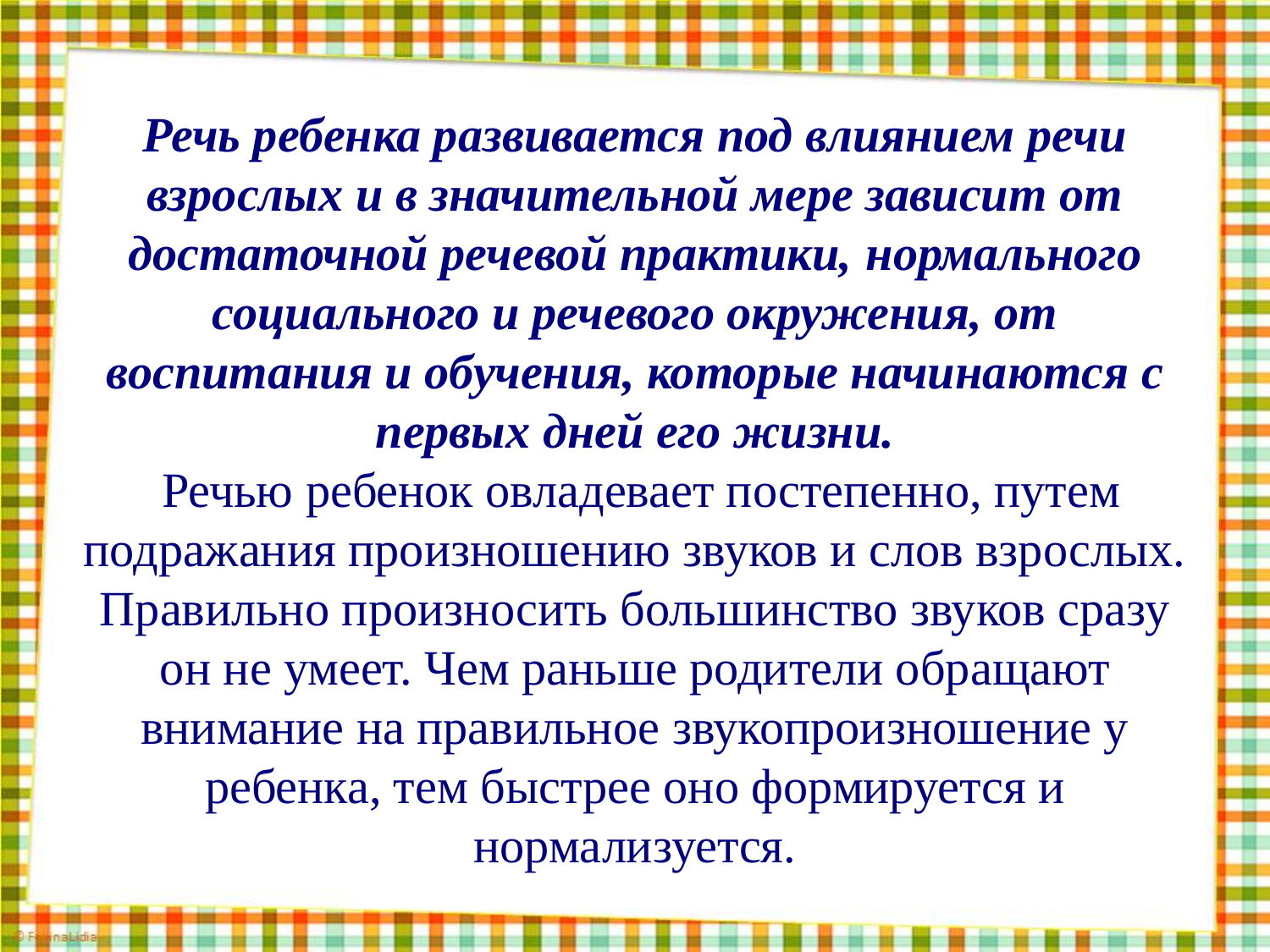

# Речь ребенка развивается под влиянием речи взрослых и в значительной мере зависит от достаточной речевой практики, нормального социального и речевого окружения, от воспитания и обучения, которые начинаются с первых дней его жизни. Речью ребенок овладевает постепенно, путем подражания произношению звуков и слов взрослых. Правильно произносить большинство звуков сразу он не умеет. Чем раньше родители обращают внимание на правильное звукопроизношение у ребенка, тем быстрее оно формируется и нормализуется.